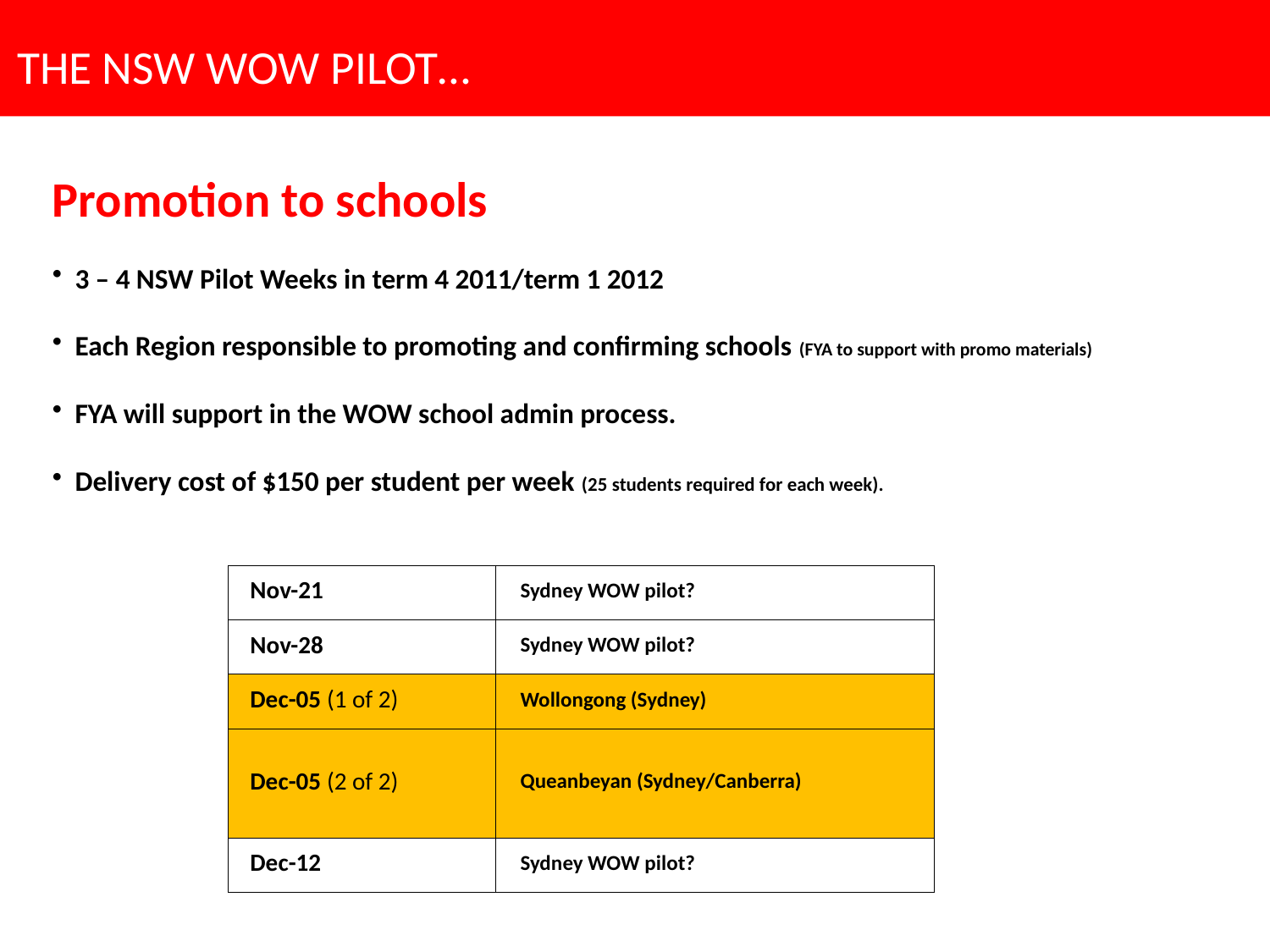

THE NSW WOW PILOT…
Promotion to schools

  3 – 4 NSW Pilot Weeks in term 4 2011/term 1 2012

  Each Region responsible to promoting and confirming schools (FYA to support with promo materials)

  FYA will support in the WOW school admin process.

  Delivery cost of $150 per student per week (25 students required for each week).

| Nov-21 | Sydney WOW pilot? |
| --- | --- |
| Nov-28 | Sydney WOW pilot? |
| Dec-05 (1 of 2) | Wollongong (Sydney) |
| Dec-05 (2 of 2) | Queanbeyan (Sydney/Canberra) |
| Dec-12 | Sydney WOW pilot? |